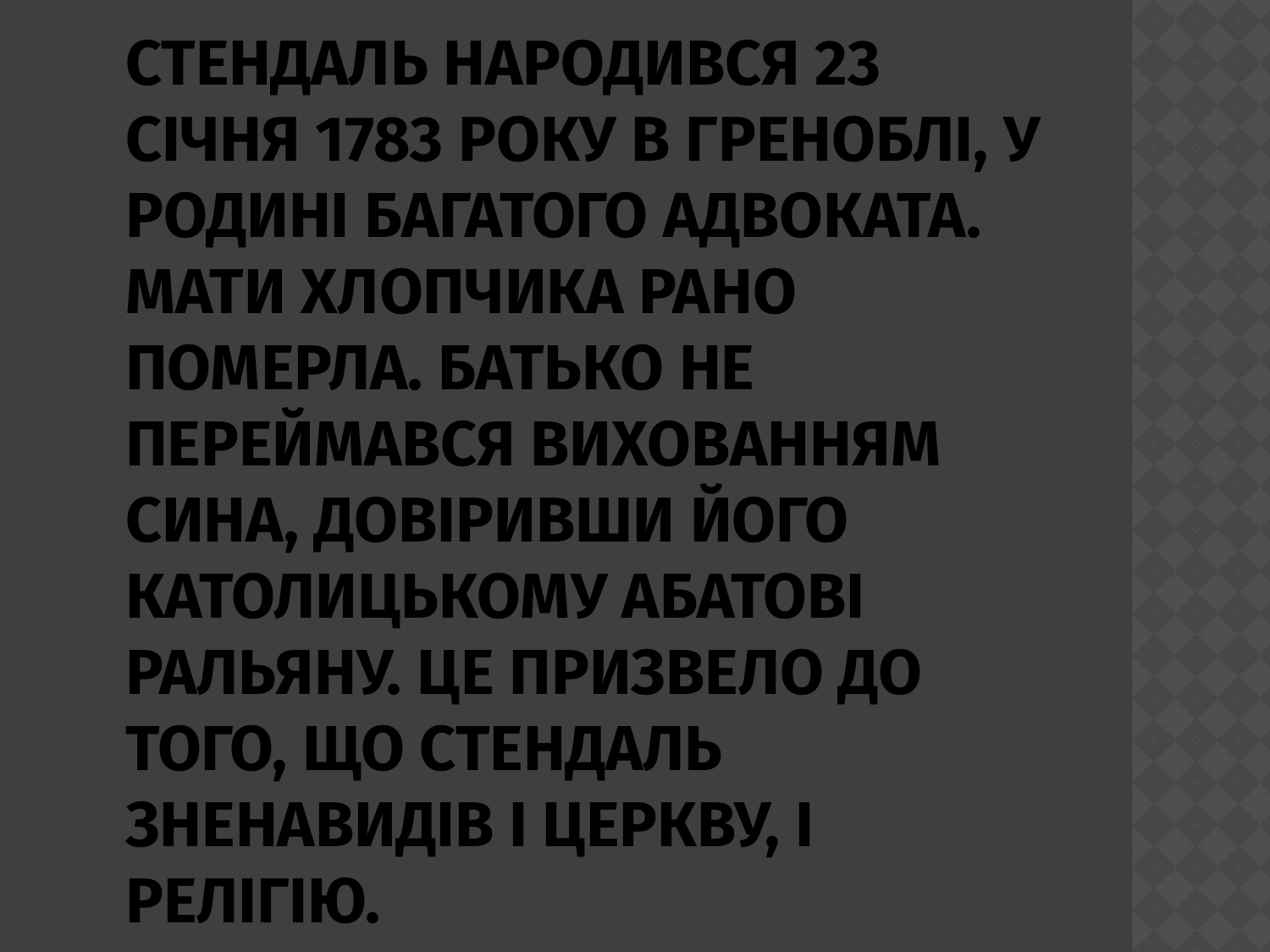

# Стендаль народився 23 січня 1783 року в Греноблі, у родині багатого адвоката. Мати хлопчика рано померла. Батько не переймався вихованням сина, довіривши його католицькому абатові Ральяну. Це призвело до того, що Стендаль зненавидів і церкву, і релігію.